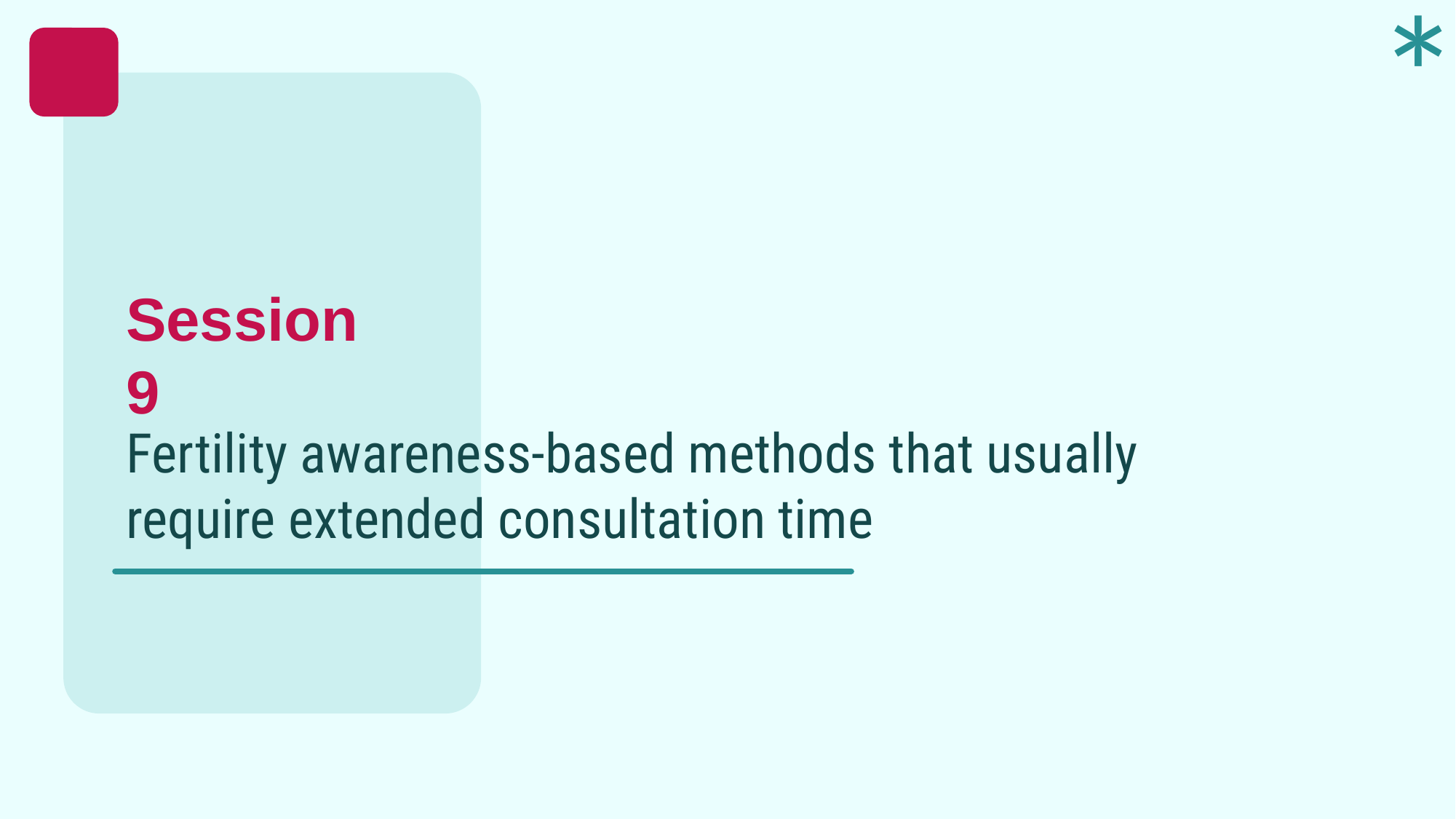

*
Fertility awareness-based methods that usually require extended consultation time
Session 9